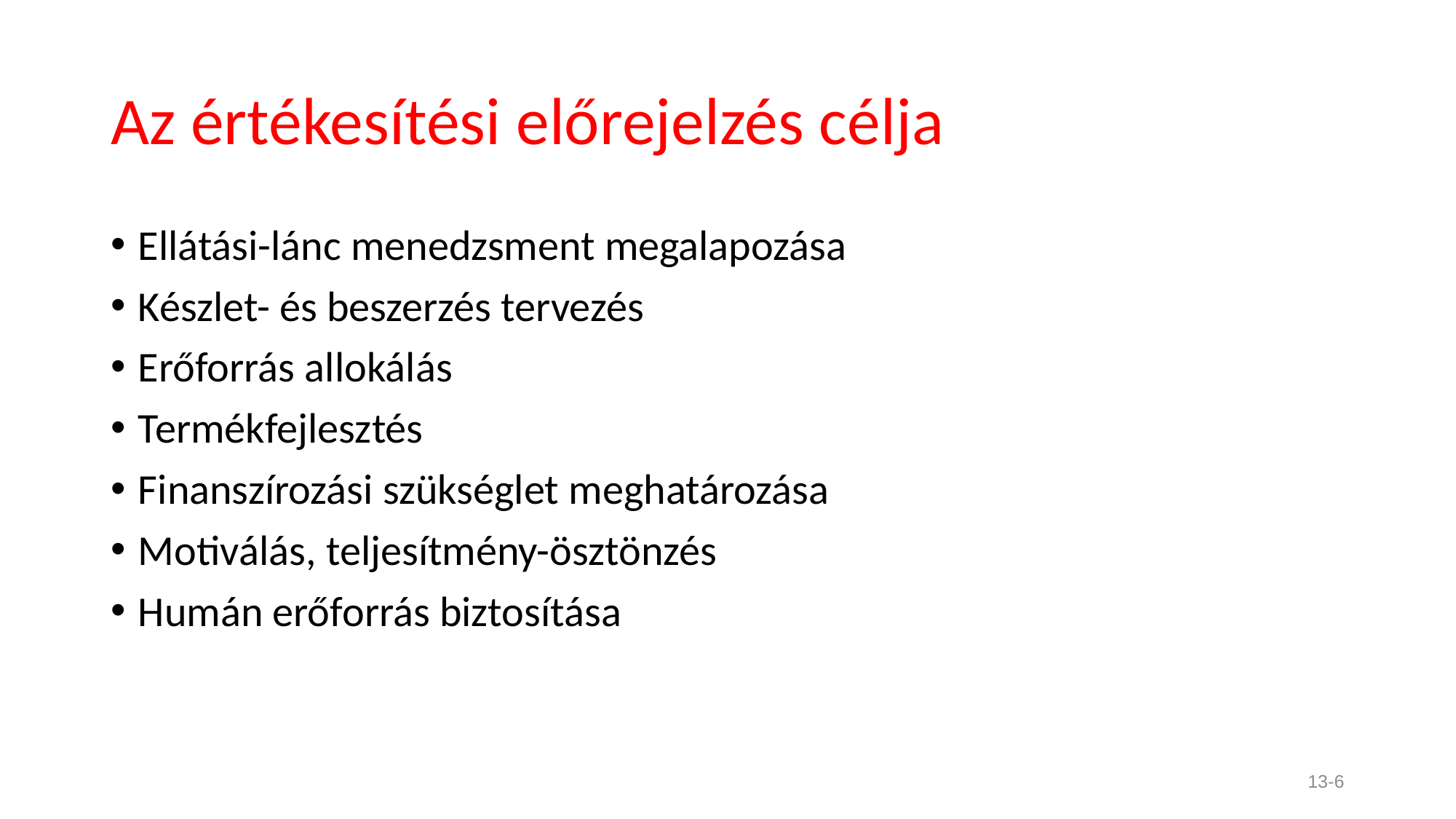

Az értékesítési előrejelzés célja
Ellátási-lánc menedzsment megalapozása
Készlet- és beszerzés tervezés
Erőforrás allokálás
Termékfejlesztés
Finanszírozási szükséglet meghatározása
Motiválás, teljesítmény-ösztönzés
Humán erőforrás biztosítása
13-6